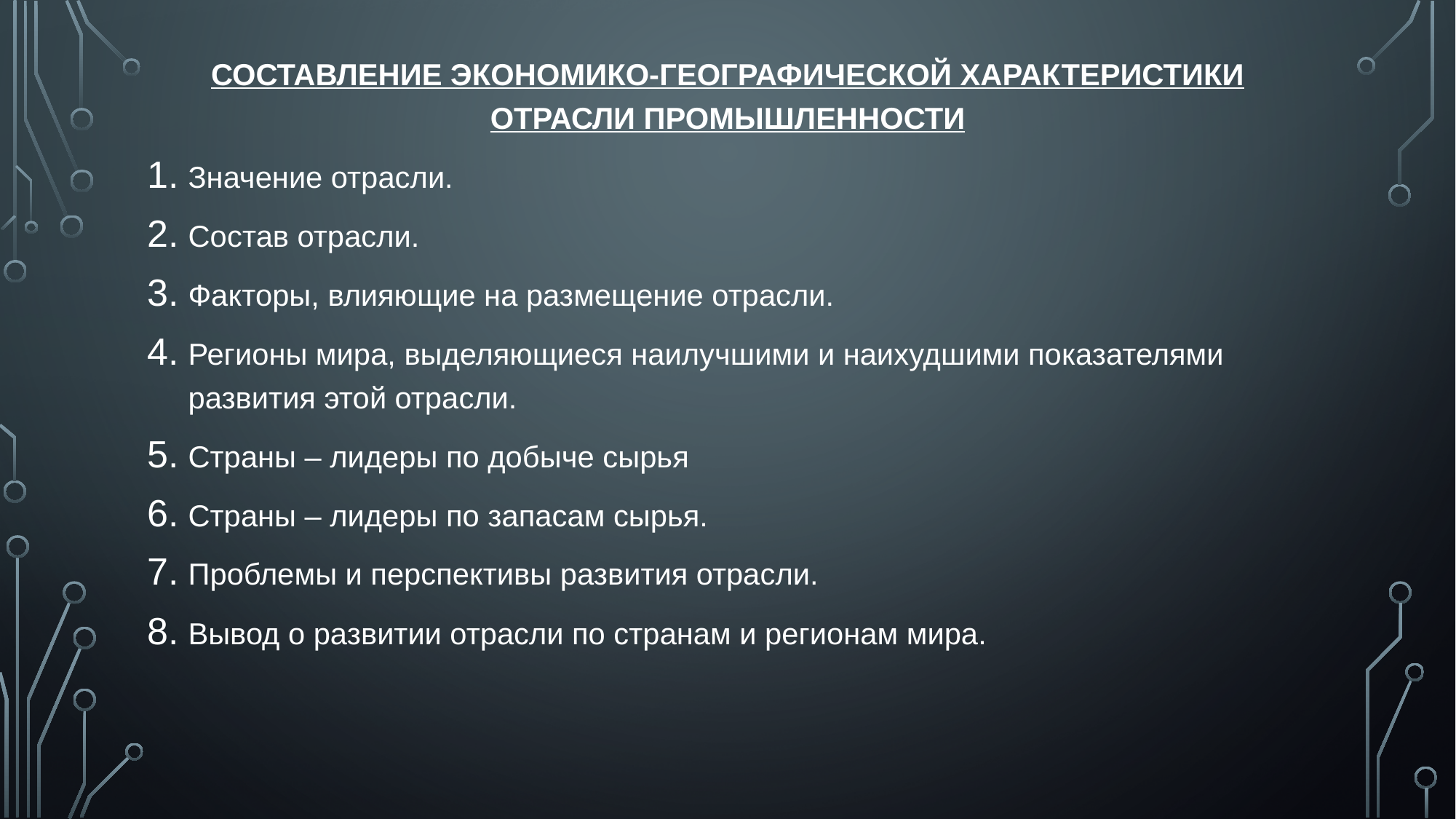

СОСТАВЛЕНИЕ ЭКОНОМИКО-ГЕОГРАФИЧЕСКОЙ ХАРАКТЕРИСТИКИ ОТРАСЛИ ПРОМЫШЛЕННОСТИ
Значение отрасли.
Состав отрасли.
Факторы, влияющие на размещение отрасли.
Регионы мира, выделяющиеся наилучшими и наихудшими показателями развития этой отрасли.
Страны – лидеры по добыче сырья
Страны – лидеры по запасам сырья.
Проблемы и перспективы развития отрасли.
Вывод о развитии отрасли по странам и регионам мира.